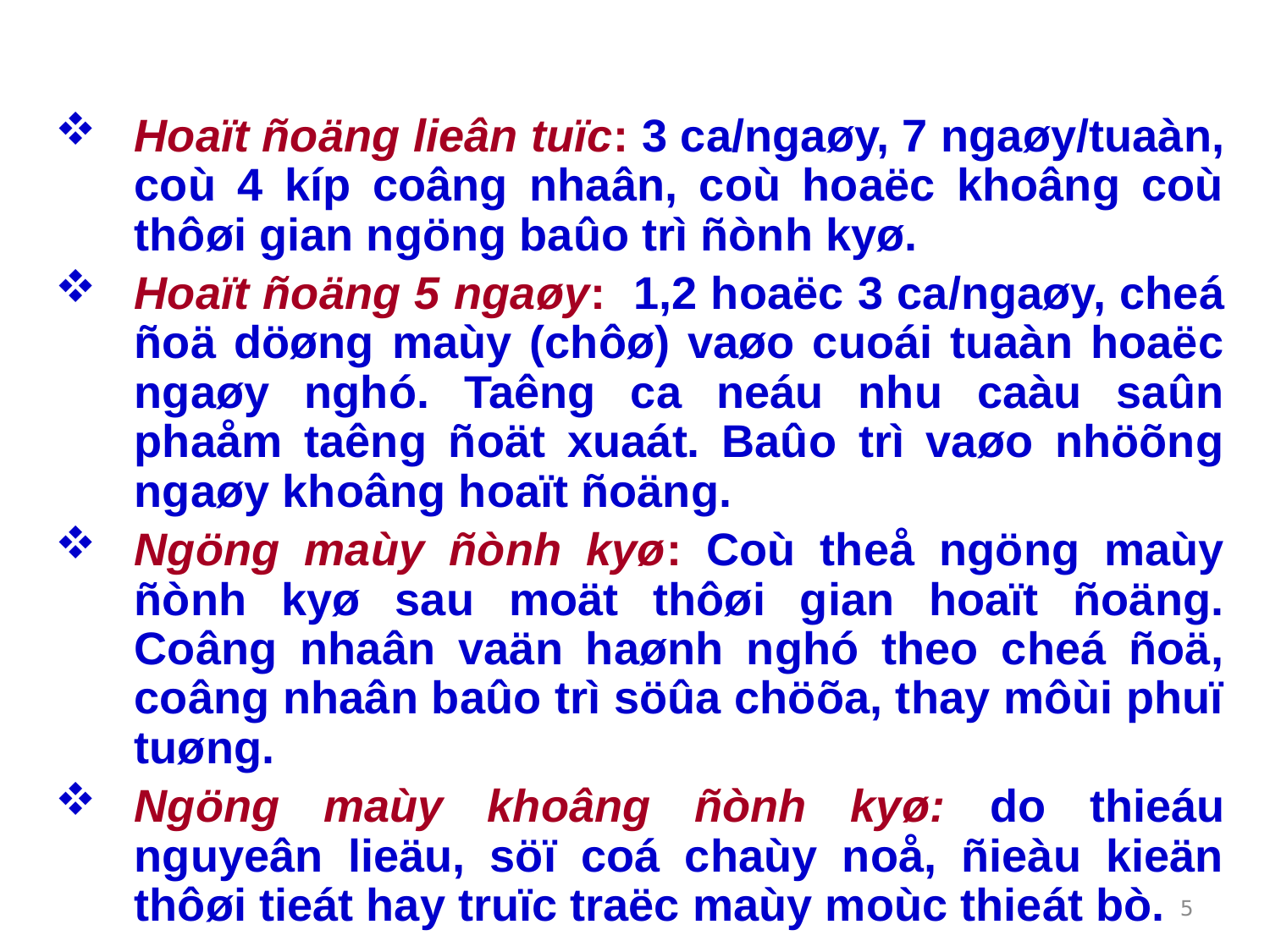

Hoaït ñoäng lieân tuïc: 3 ca/ngaøy, 7 ngaøy/tuaàn, coù 4 kíp coâng nhaân, coù hoaëc khoâng coù thôøi gian ngöng baûo trì ñònh kyø.
Hoaït ñoäng 5 ngaøy:  1,2 hoaëc 3 ca/ngaøy, cheá ñoä döøng maùy (chôø) vaøo cuoái tuaàn hoaëc ngaøy nghó. Taêng ca neáu nhu caàu saûn phaåm taêng ñoät xuaát. Baûo trì vaøo nhöõng ngaøy khoâng hoaït ñoäng.
Ngöng maùy ñònh kyø: Coù theå ngöng maùy ñònh kyø sau moät thôøi gian hoaït ñoäng. Coâng nhaân vaän haønh nghó theo cheá ñoä, coâng nhaân baûo trì söûa chöõa, thay môùi phuï tuøng.
Ngöng maùy khoâng ñònh kyø: do thieáu nguyeân lieäu, söï coá chaùy noå, ñieàu kieän thôøi tieát hay truïc traëc maùy moùc thieát bò.
5